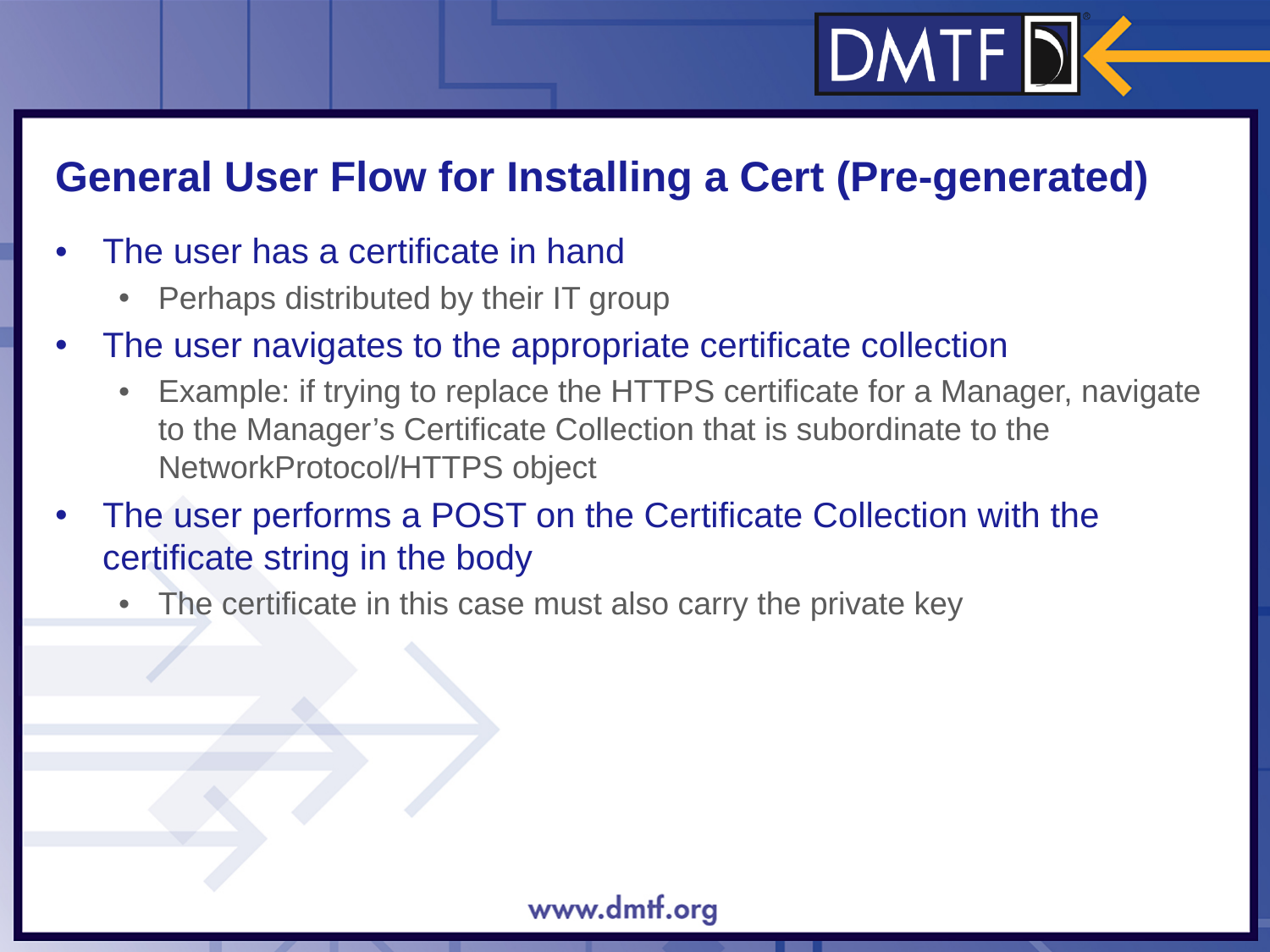

# General User Flow for Installing a Cert (Pre-generated)
The user has a certificate in hand
Perhaps distributed by their IT group
The user navigates to the appropriate certificate collection
Example: if trying to replace the HTTPS certificate for a Manager, navigate to the Manager’s Certificate Collection that is subordinate to the NetworkProtocol/HTTPS object
The user performs a POST on the Certificate Collection with the certificate string in the body
The certificate in this case must also carry the private key